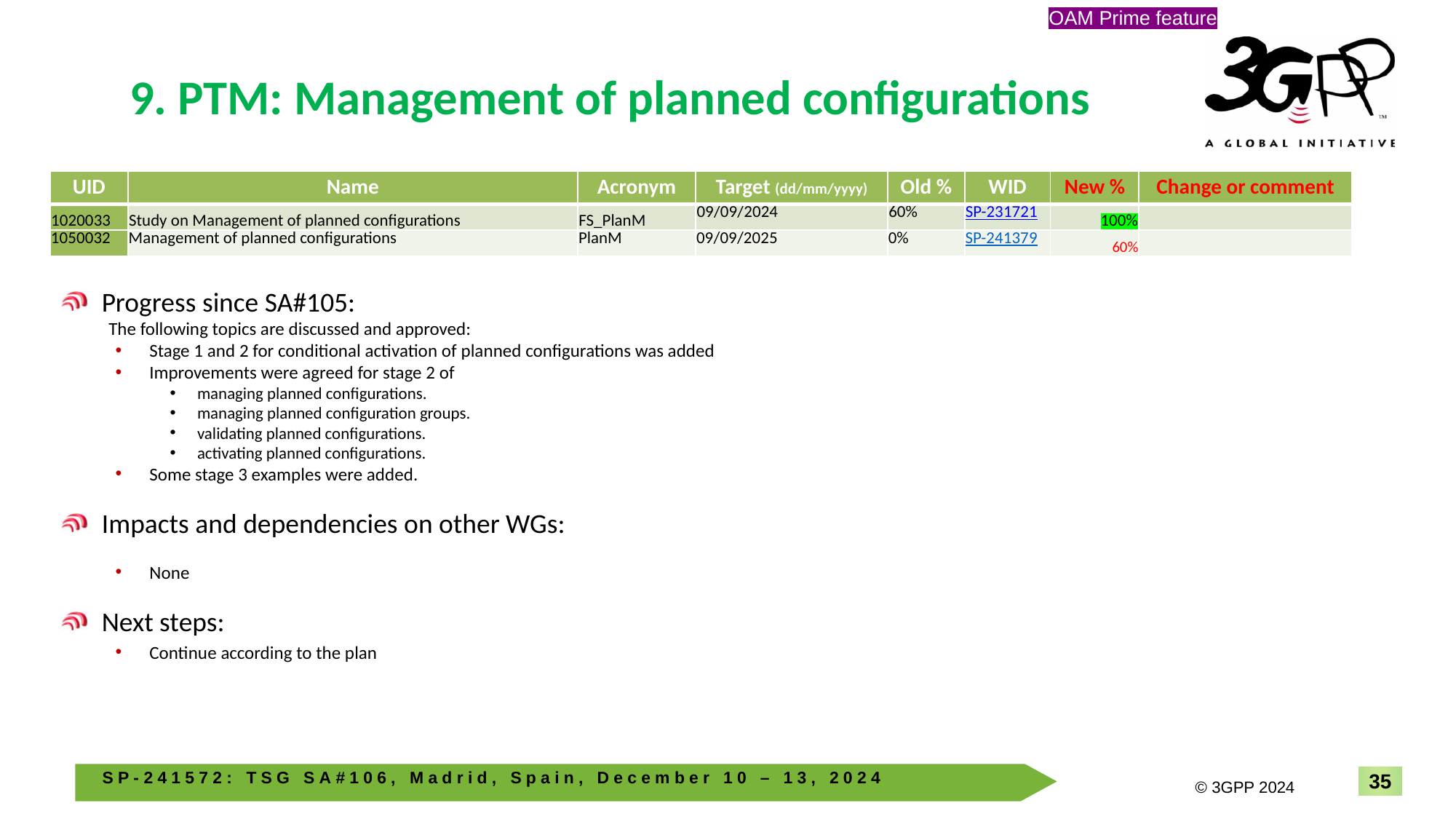

OAM Prime feature
# 9. PTM: Management of planned configurations
| UID | Name | Acronym | Target (dd/mm/yyyy) | Old % | WID | New % | Change or comment |
| --- | --- | --- | --- | --- | --- | --- | --- |
| 1020033 | Study on Management of planned configurations | FS\_PlanM | 09/09/2024 | 60% | SP-231721 | 100% |  |
| 1050032 | Management of planned configurations | PlanM | 09/09/2025 | 0% | SP-241379 | 60% |  |
Progress since SA#105:
The following topics are discussed and approved:
Stage 1 and 2 for conditional activation of planned configurations was added
Improvements were agreed for stage 2 of
managing planned configurations.
managing planned configuration groups.
validating planned configurations.
activating planned configurations.
Some stage 3 examples were added.

Impacts and dependencies on other WGs:

None

Next steps:
Continue according to the plan